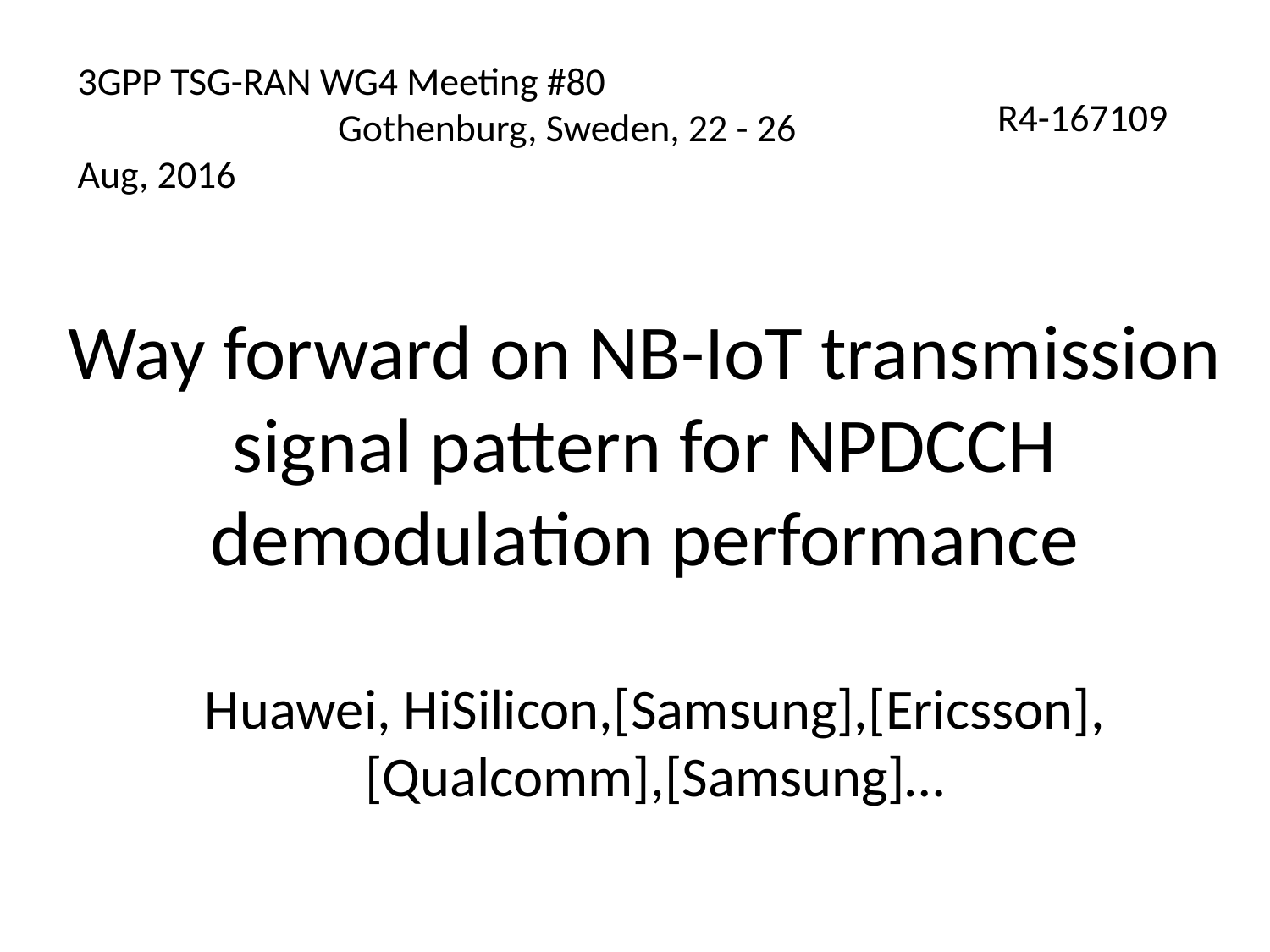

# 3GPP TSG-RAN WG4 Meeting #80	                                               Gothenburg, Sweden, 22 - 26 Aug, 2016
R4-167109
Way forward on NB-IoT transmission signal pattern for NPDCCH demodulation performance
Huawei, HiSilicon,[Samsung],[Ericsson],[Qualcomm],[Samsung]…